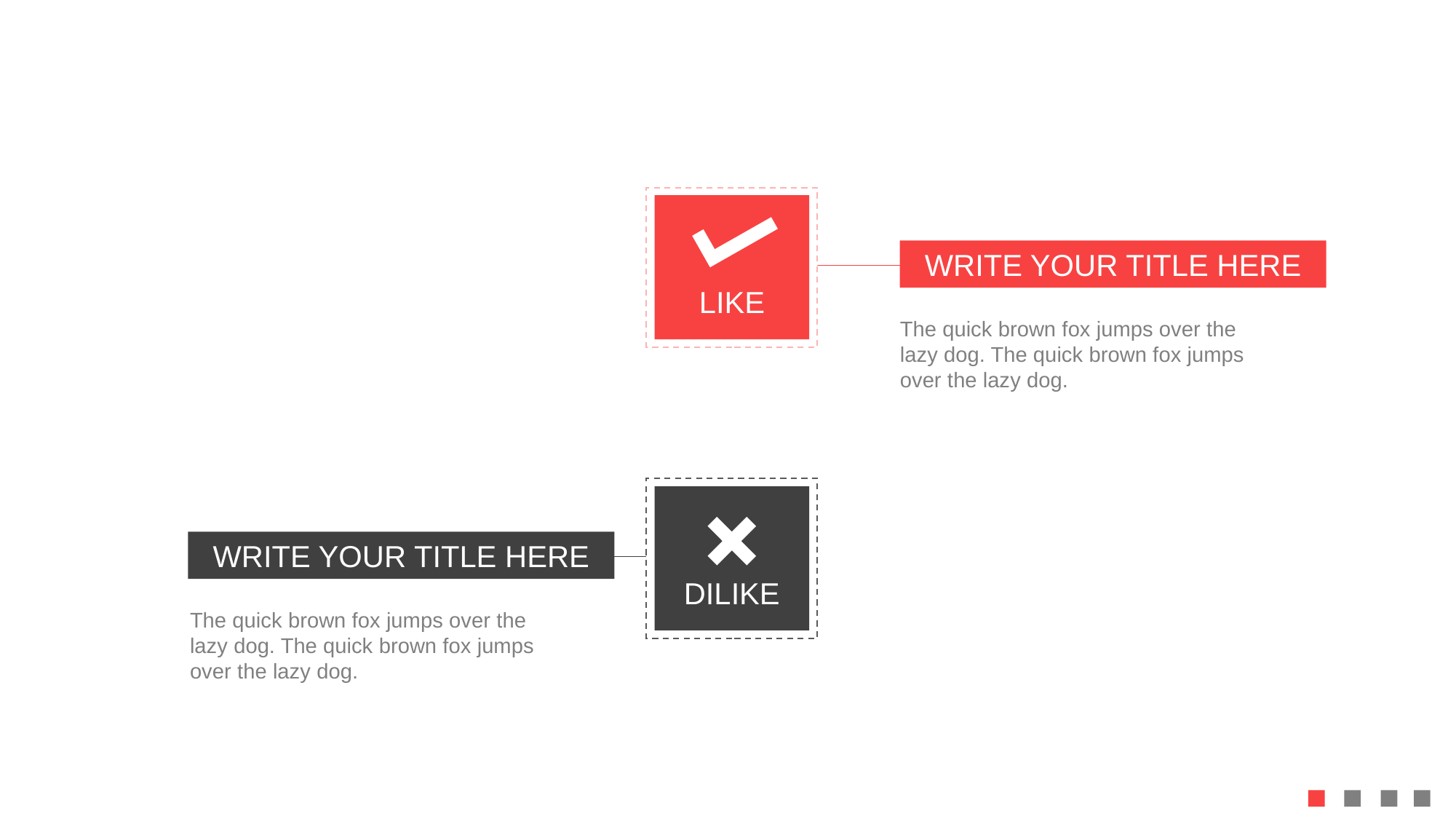

WRITE YOUR TITLE HERE
LIKE
The quick brown fox jumps over the lazy dog. The quick brown fox jumps over the lazy dog.

WRITE YOUR TITLE HERE
DILIKE
The quick brown fox jumps over the lazy dog. The quick brown fox jumps over the lazy dog.